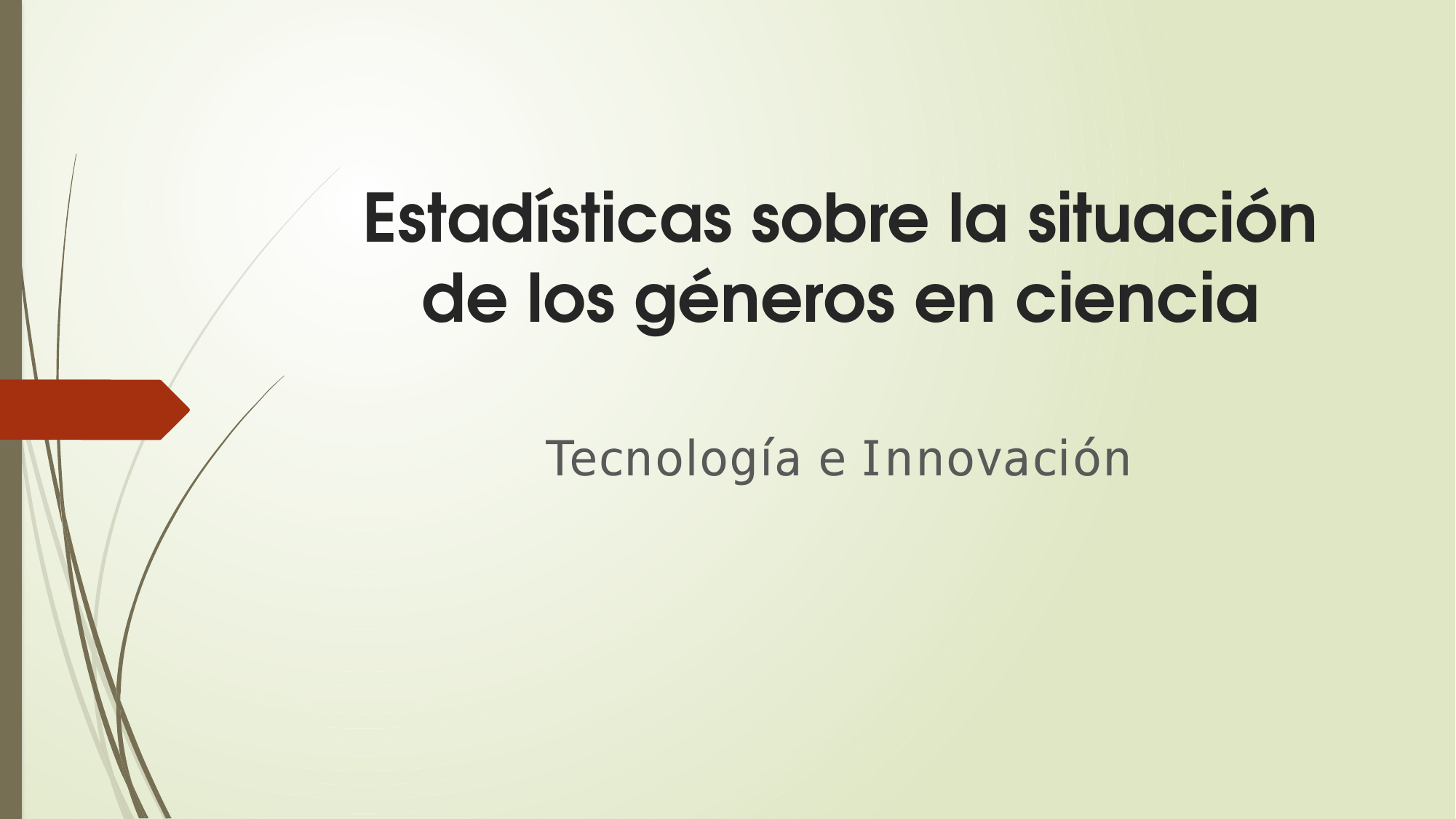

# Estadísticas sobre la situación de los géneros en ciencia
Tecnología e Innovación